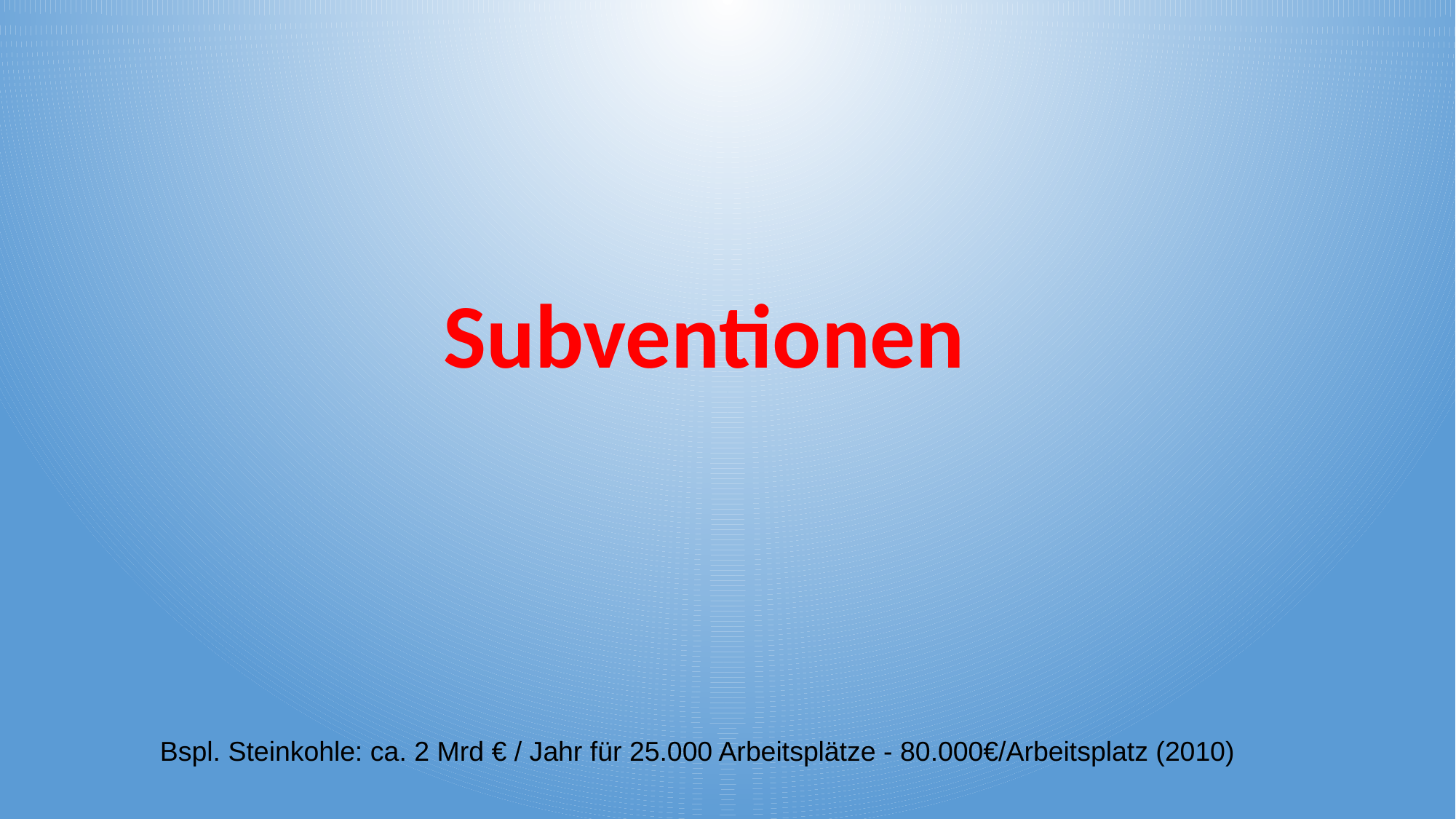

Subventionen
Bspl. Steinkohle: ca. 2 Mrd € / Jahr für 25.000 Arbeitsplätze - 80.000€/Arbeitsplatz (2010)